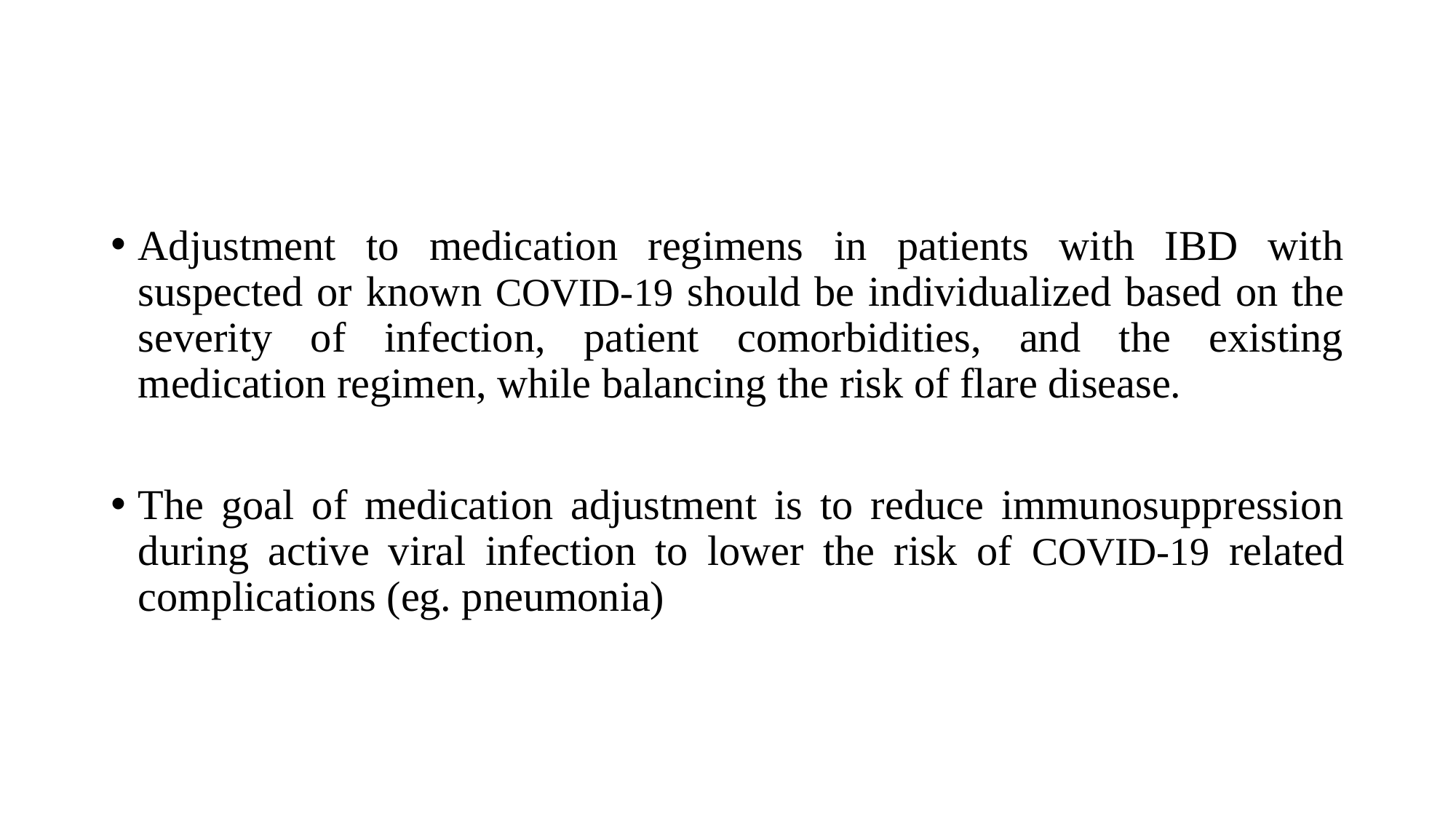

#
Adjustment to medication regimens in patients with IBD with suspected or known COVID-19 should be individualized based on the severity of infection, patient comorbidities, and the existing medication regimen, while balancing the risk of flare disease.

The goal of medication adjustment is to reduce immunosuppression during active viral infection to lower the risk of COVID-19 related complications (eg. pneumonia)